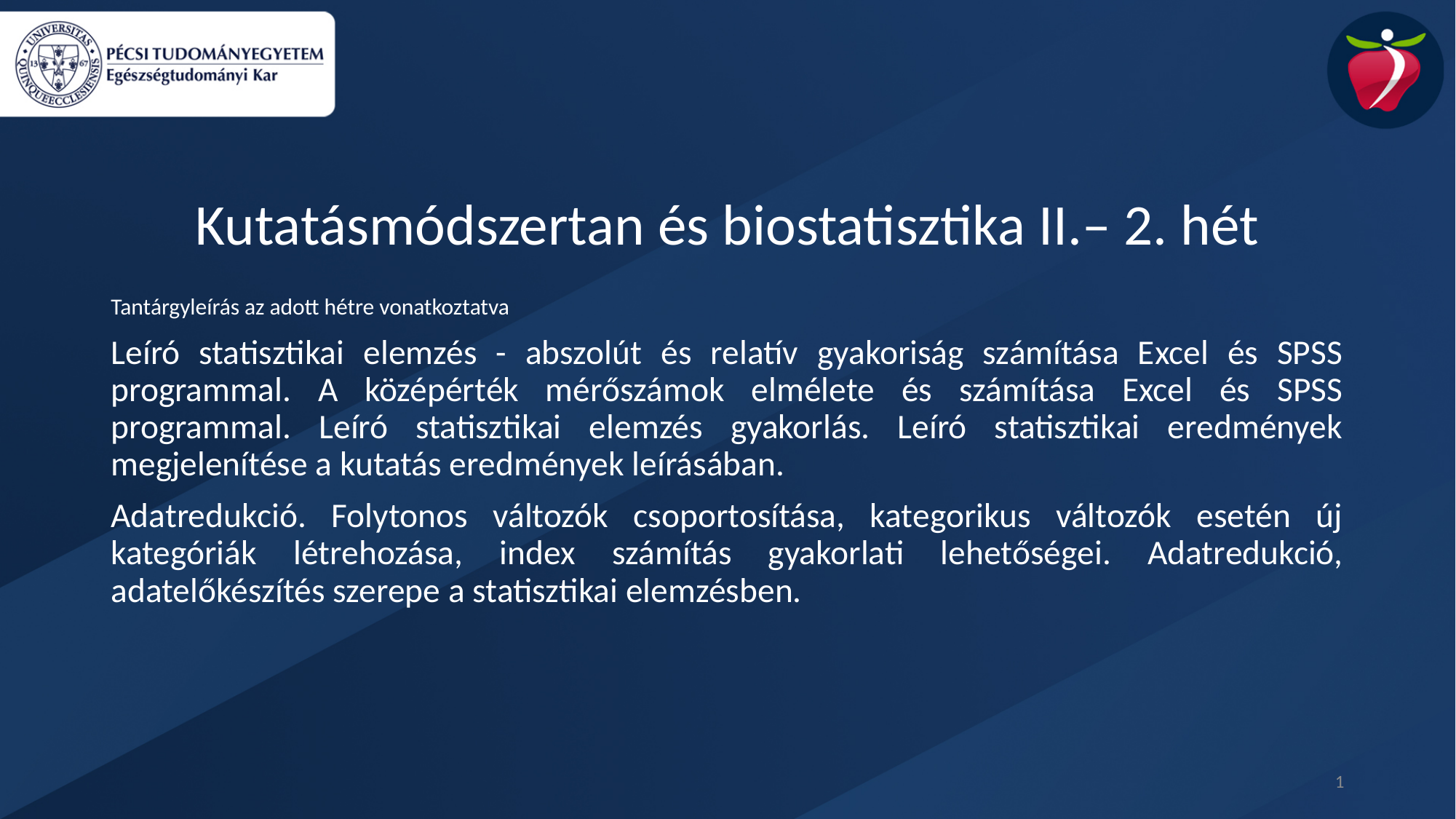

Kutatásmódszertan és biostatisztika II.– 2. hét
Tantárgyleírás az adott hétre vonatkoztatva
Leíró statisztikai elemzés - abszolút és relatív gyakoriság számítása Excel és SPSS programmal. A középérték mérőszámok elmélete és számítása Excel és SPSS programmal. Leíró statisztikai elemzés gyakorlás. Leíró statisztikai eredmények megjelenítése a kutatás eredmények leírásában.
Adatredukció. Folytonos változók csoportosítása, kategorikus változók esetén új kategóriák létrehozása, index számítás gyakorlati lehetőségei. Adatredukció, adatelőkészítés szerepe a statisztikai elemzésben.
1